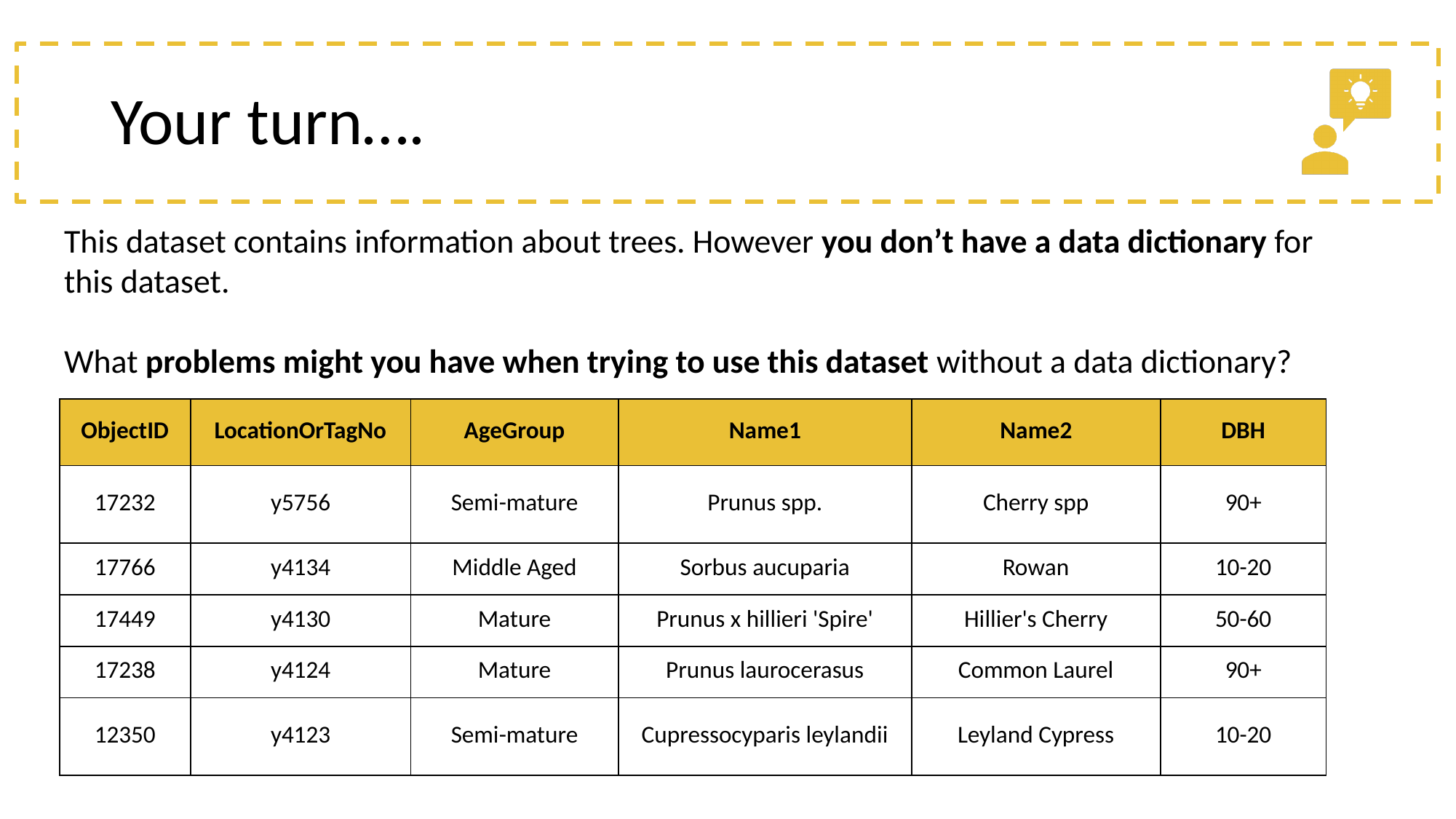

# Your turn….
This dataset contains information about trees. However you don’t have a data dictionary for this dataset.

What problems might you have when trying to use this dataset without a data dictionary?
| ObjectID | LocationOrTagNo | AgeGroup | Name1 | Name2 | DBH |
| --- | --- | --- | --- | --- | --- |
| 17232 | y5756 | Semi-mature | Prunus spp. | Cherry spp | 90+ |
| 17766 | y4134 | Middle Aged | Sorbus aucuparia | Rowan | 10-20 |
| 17449 | y4130 | Mature | Prunus x hillieri 'Spire' | Hillier's Cherry | 50-60 |
| 17238 | y4124 | Mature | Prunus laurocerasus | Common Laurel | 90+ |
| 12350 | y4123 | Semi-mature | Cupressocyparis leylandii | Leyland Cypress | 10-20 |